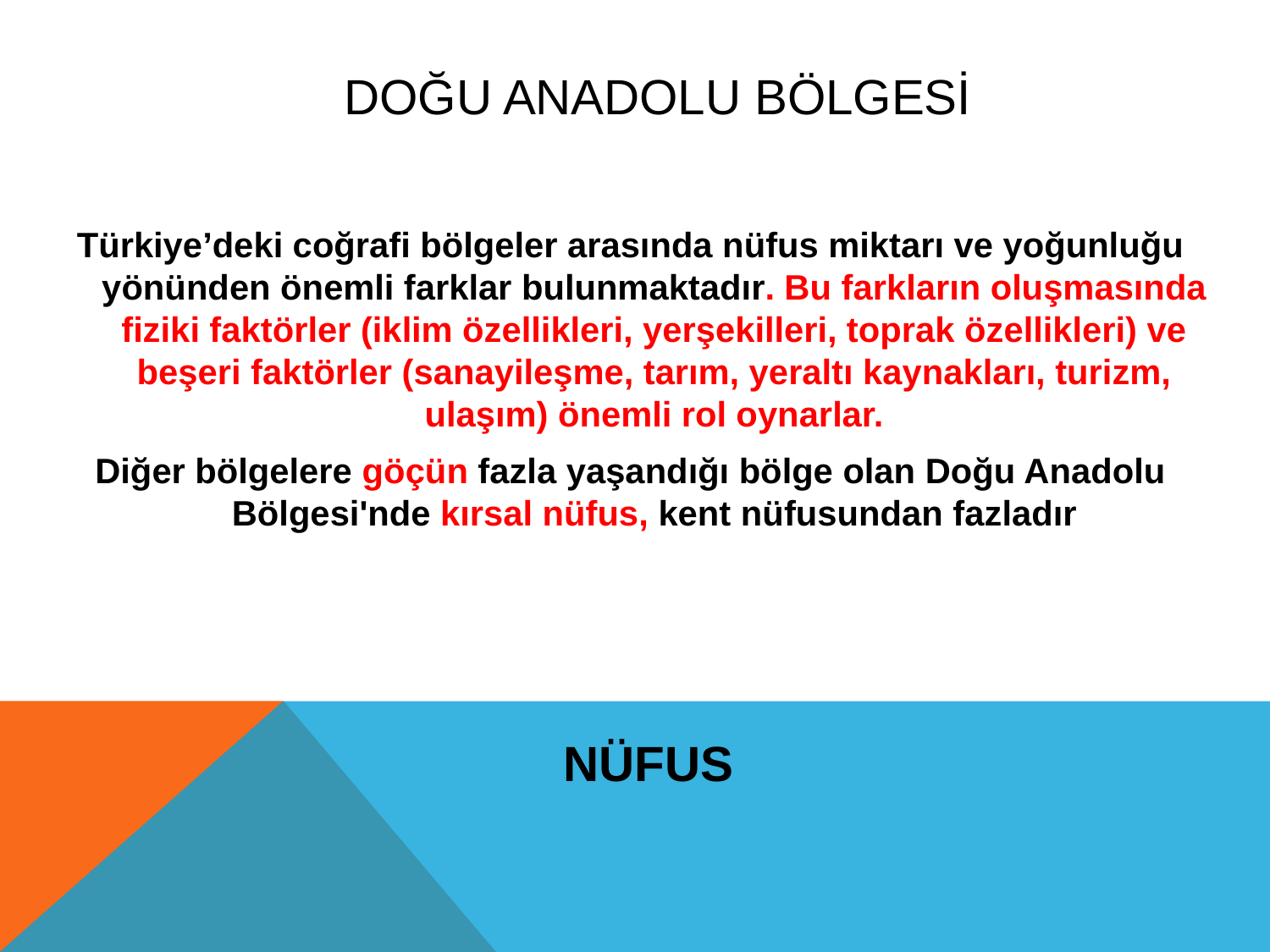

#
DOĞU ANADOLU BÖLGESİ
Türkiye’deki coğrafi bölgeler arasında nüfus miktarı ve yoğunluğu yönünden önemli farklar bulunmaktadır. Bu farkların oluşmasında fiziki faktörler (iklim özellikleri, yerşekilleri, toprak özellikleri) ve beşeri faktörler (sanayileşme, tarım, yeraltı kaynakları, turizm, ulaşım) önemli rol oynarlar.
Diğer bölgelere göçün fazla yaşandığı bölge olan Doğu Anadolu Bölgesi'nde kırsal nüfus, kent nüfusundan fazladır
NÜFUS